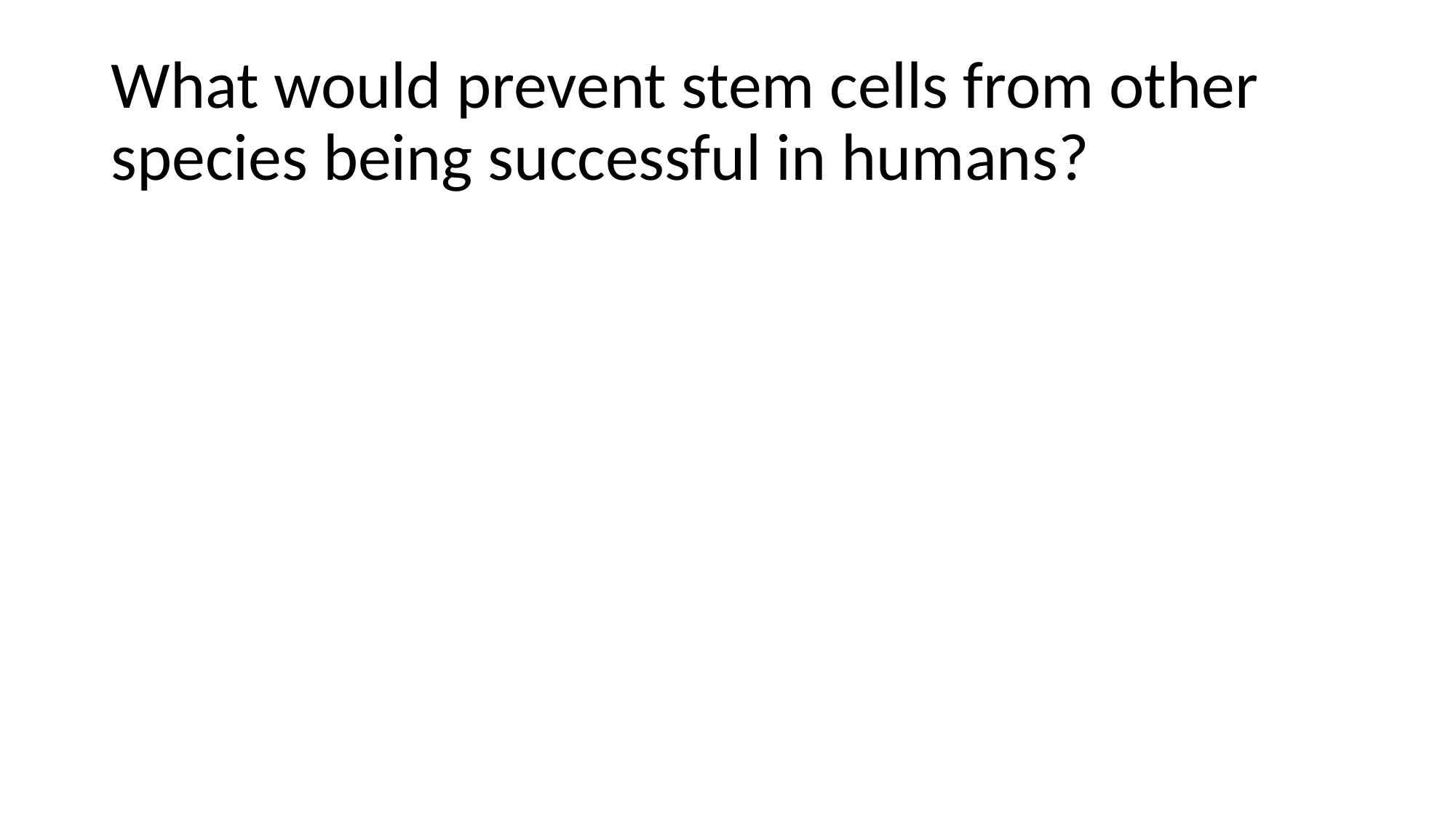

# What would prevent stem cells from other species being successful in humans?